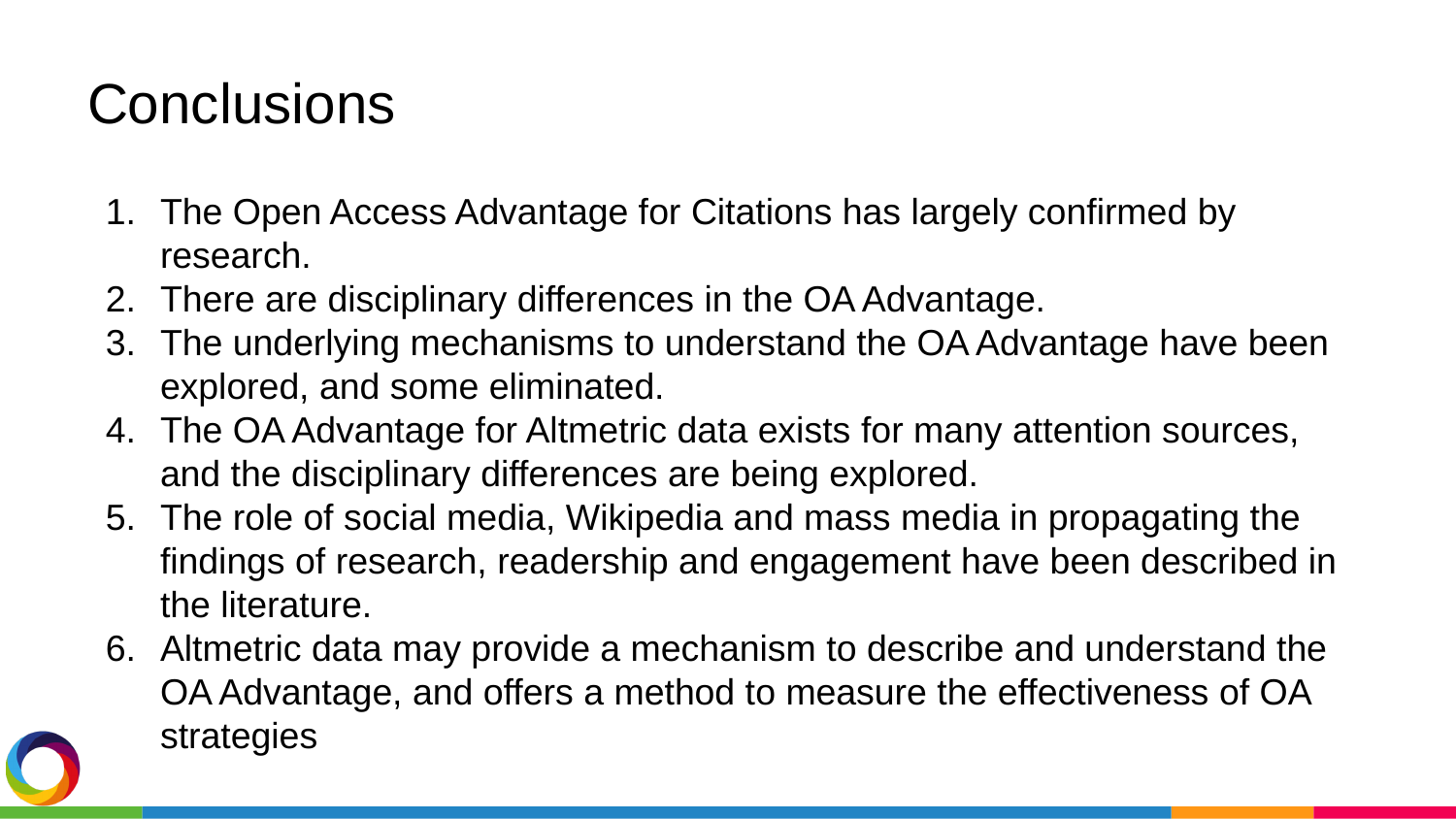

# Conclusions
The Open Access Advantage for Citations has largely confirmed by research.
There are disciplinary differences in the OA Advantage.
The underlying mechanisms to understand the OA Advantage have been explored, and some eliminated.
The OA Advantage for Altmetric data exists for many attention sources, and the disciplinary differences are being explored.
The role of social media, Wikipedia and mass media in propagating the findings of research, readership and engagement have been described in the literature.
Altmetric data may provide a mechanism to describe and understand the OA Advantage, and offers a method to measure the effectiveness of OA strategies